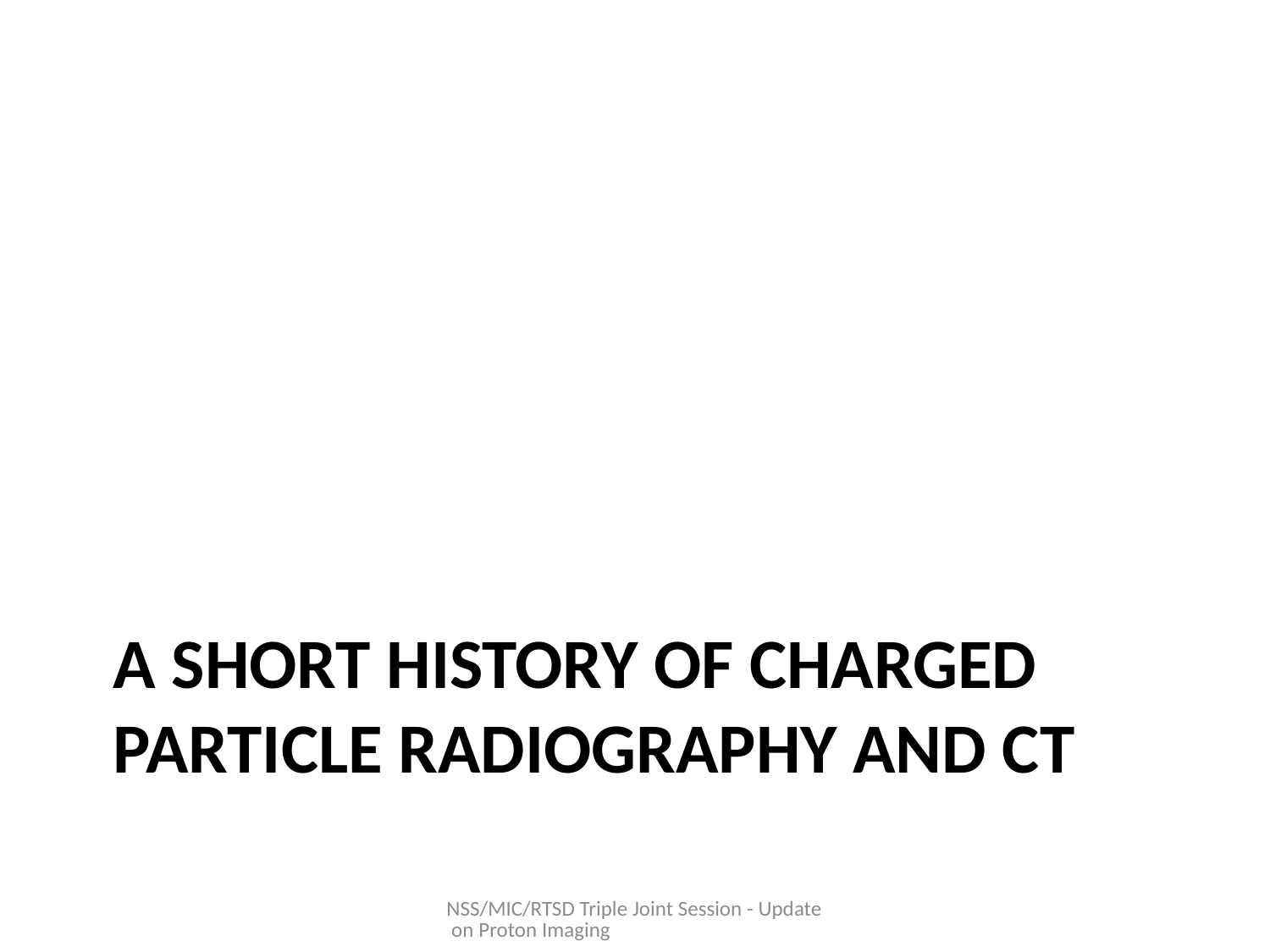

# A short history of Charged Particle radiography and CT
NSS/MIC/RTSD Triple Joint Session - Update on Proton Imaging